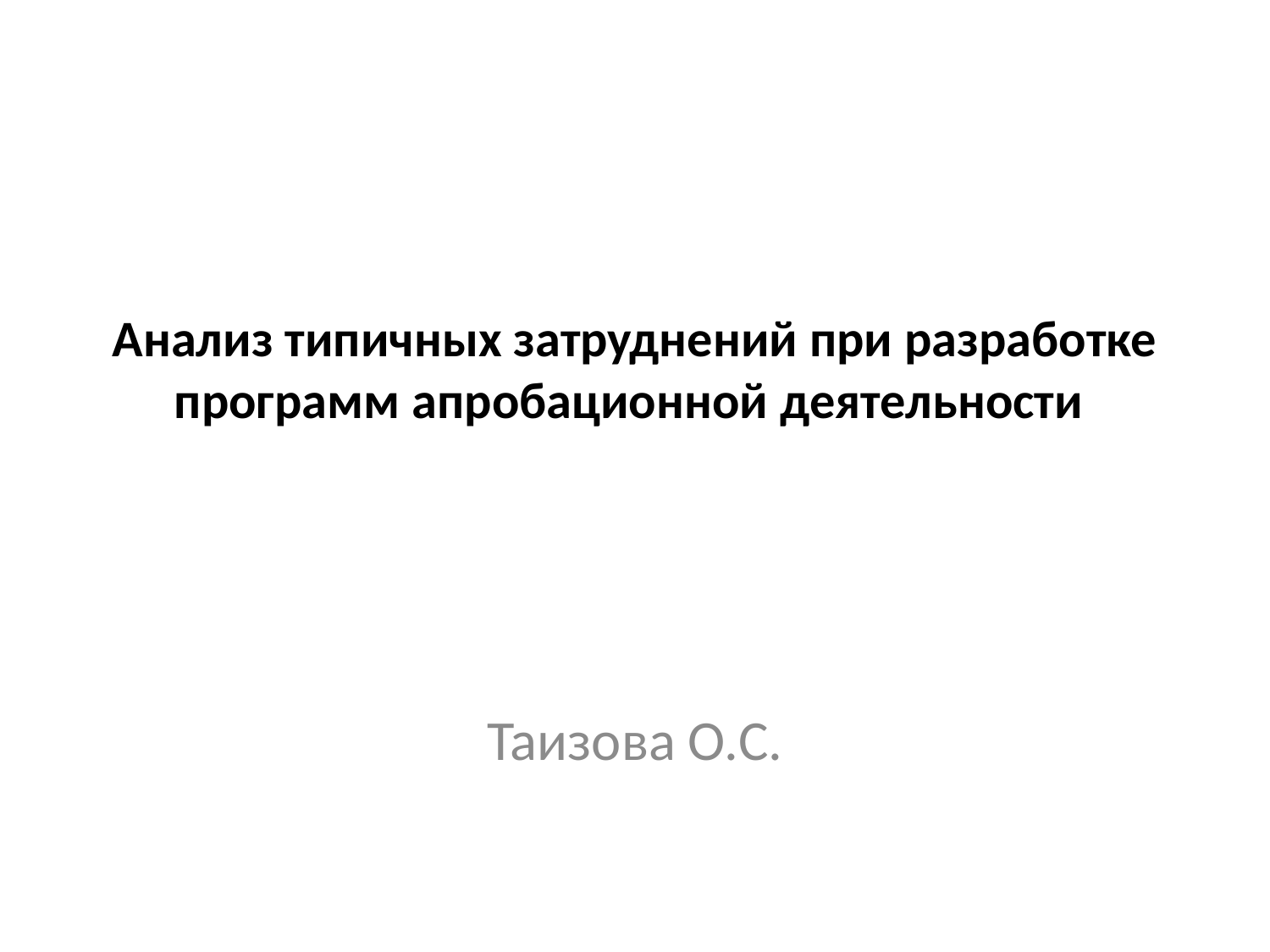

# Анализ типичных затруднений при разработке программ апробационной деятельности

Таизова О.С.